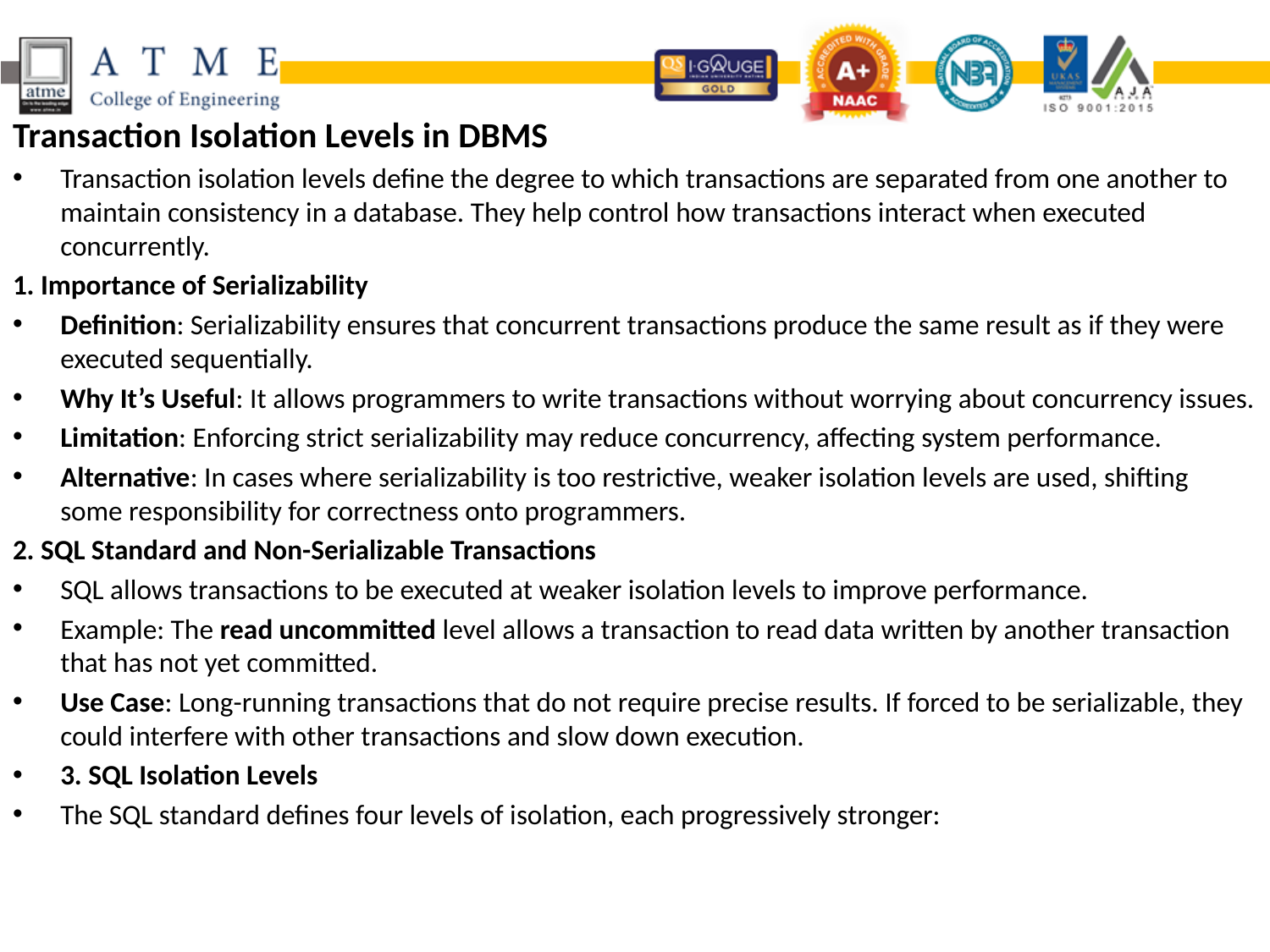

Transaction Isolation Levels in DBMS
Transaction isolation levels define the degree to which transactions are separated from one another to maintain consistency in a database. They help control how transactions interact when executed concurrently.
1. Importance of Serializability
Definition: Serializability ensures that concurrent transactions produce the same result as if they were executed sequentially.
Why It’s Useful: It allows programmers to write transactions without worrying about concurrency issues.
Limitation: Enforcing strict serializability may reduce concurrency, affecting system performance.
Alternative: In cases where serializability is too restrictive, weaker isolation levels are used, shifting some responsibility for correctness onto programmers.
2. SQL Standard and Non-Serializable Transactions
SQL allows transactions to be executed at weaker isolation levels to improve performance.
Example: The read uncommitted level allows a transaction to read data written by another transaction that has not yet committed.
Use Case: Long-running transactions that do not require precise results. If forced to be serializable, they could interfere with other transactions and slow down execution.
3. SQL Isolation Levels
The SQL standard defines four levels of isolation, each progressively stronger: